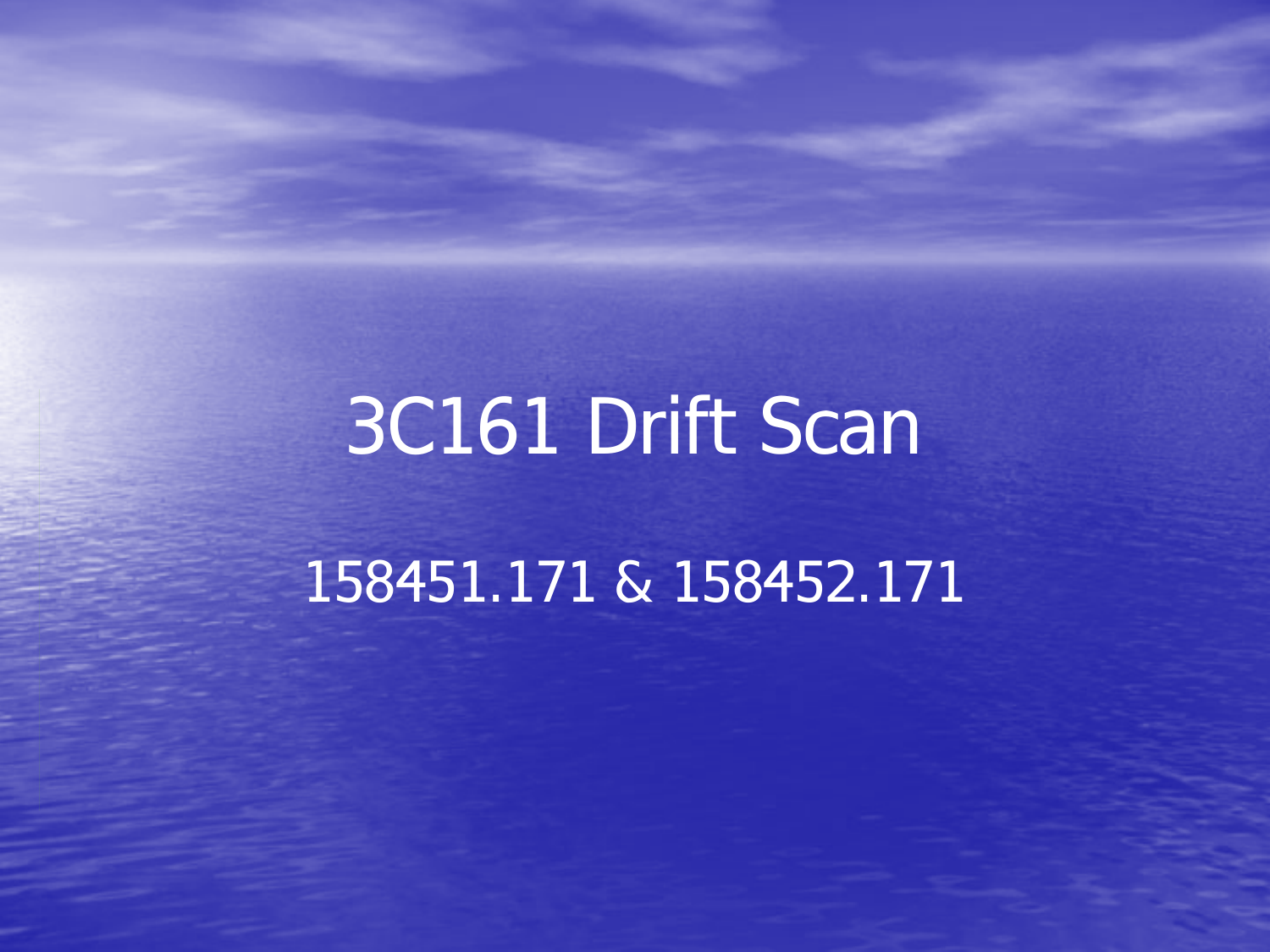

# 3C161 Drift Scan
158451.171 & 158452.171